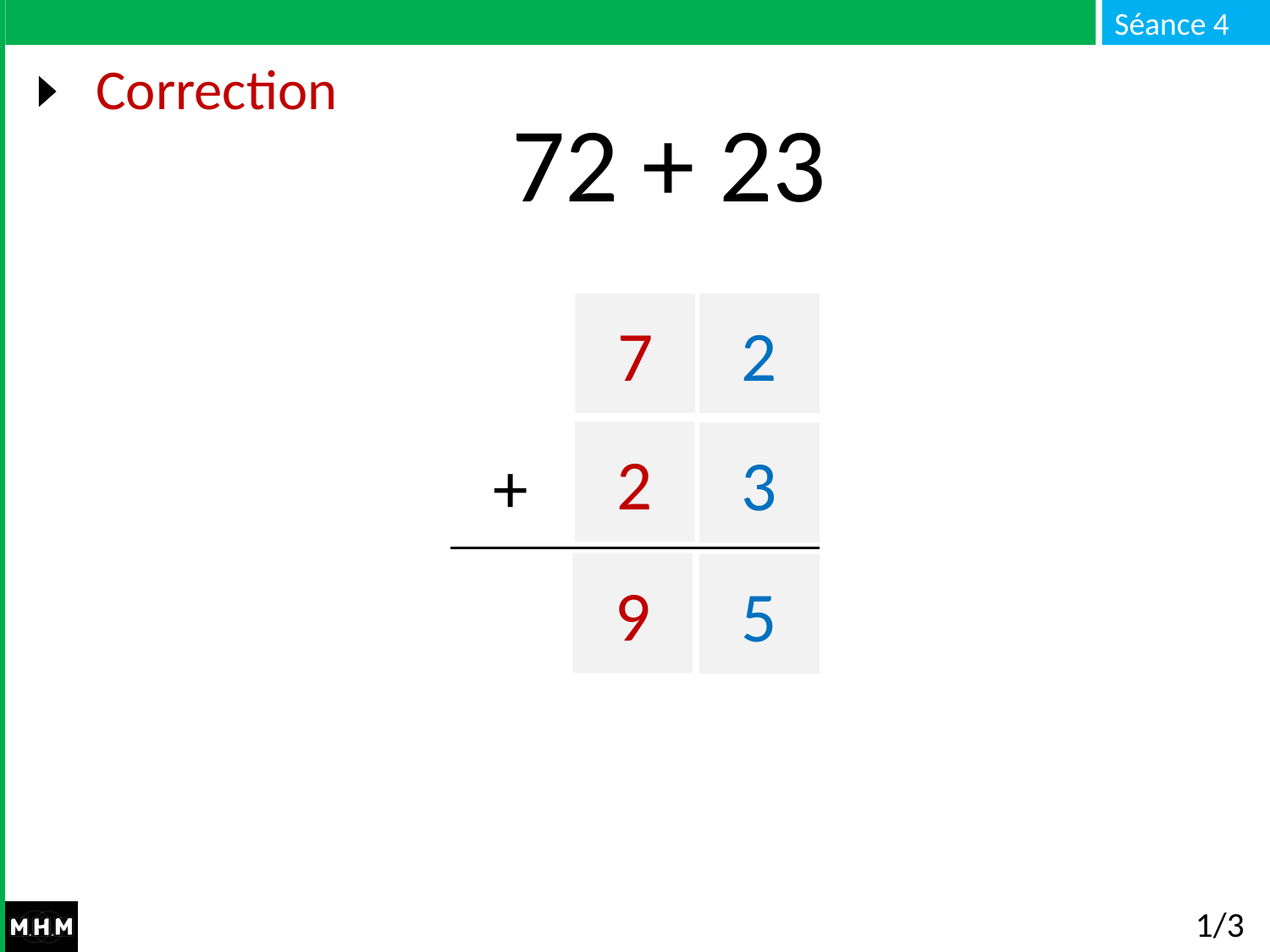

# Correction

72 + 23
7
2
+
2
3
...
...
9
5
1/3